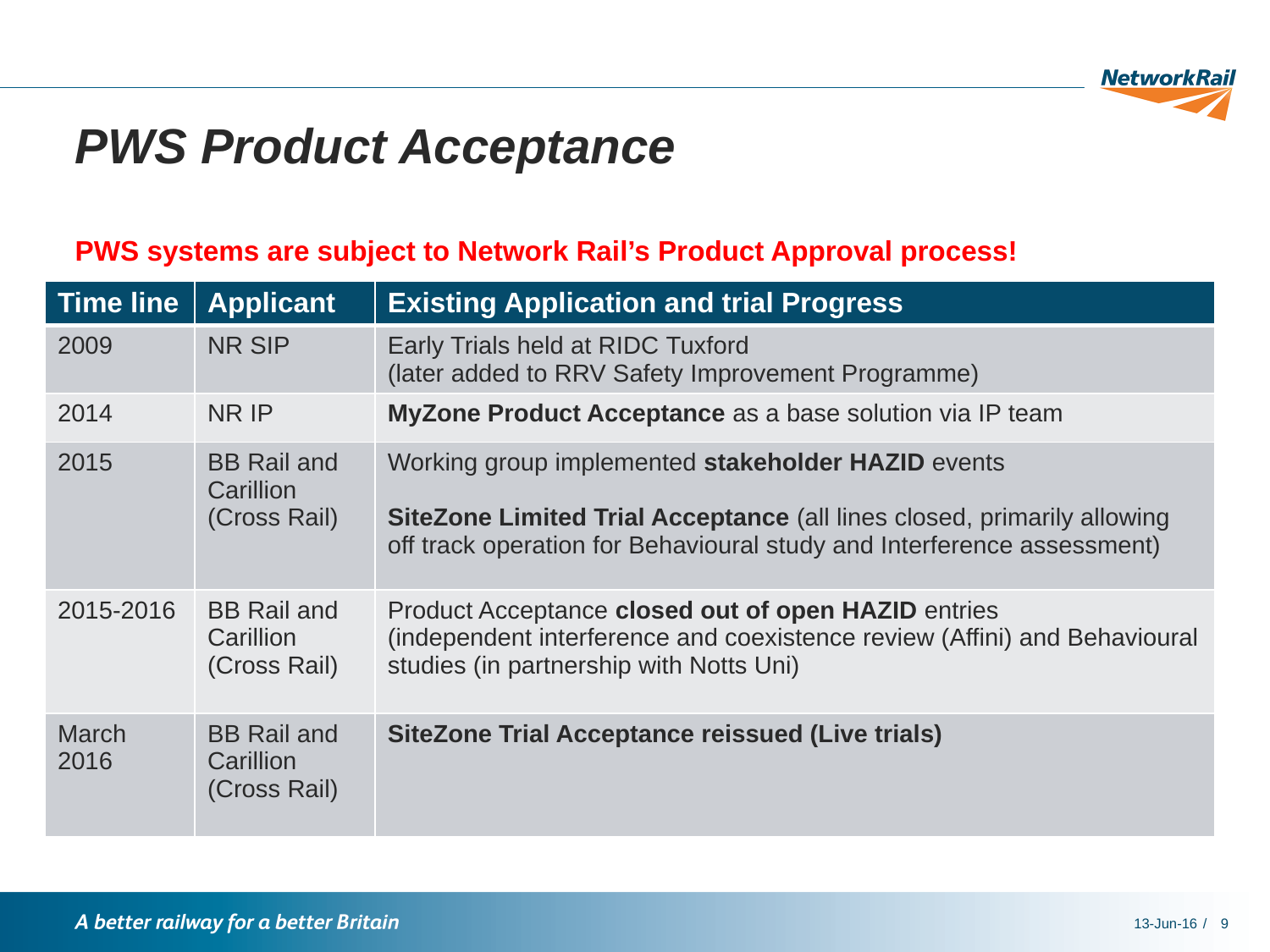

# PWS Product Acceptance PWS systems are subject to Network Rail’s Product Approval process!

| Time line | Applicant | Existing Application and trial Progress |
| --- | --- | --- |
| 2009 | NR SIP | Early Trials held at RIDC Tuxford (later added to RRV Safety Improvement Programme) |
| 2014 | NR IP | MyZone Product Acceptance as a base solution via IP team |
| 2015 | BB Rail and Carillion (Cross Rail) | Working group implemented stakeholder HAZID events SiteZone Limited Trial Acceptance (all lines closed, primarily allowing off track operation for Behavioural study and Interference assessment) |
| 2015-2016 | BB Rail and Carillion (Cross Rail) | Product Acceptance closed out of open HAZID entries (independent interference and coexistence review (Affini) and Behavioural studies (in partnership with Notts Uni) |
| March 2016 | BB Rail and Carillion (Cross Rail) | SiteZone Trial Acceptance reissued (Live trials) |
13-Jun-16
9